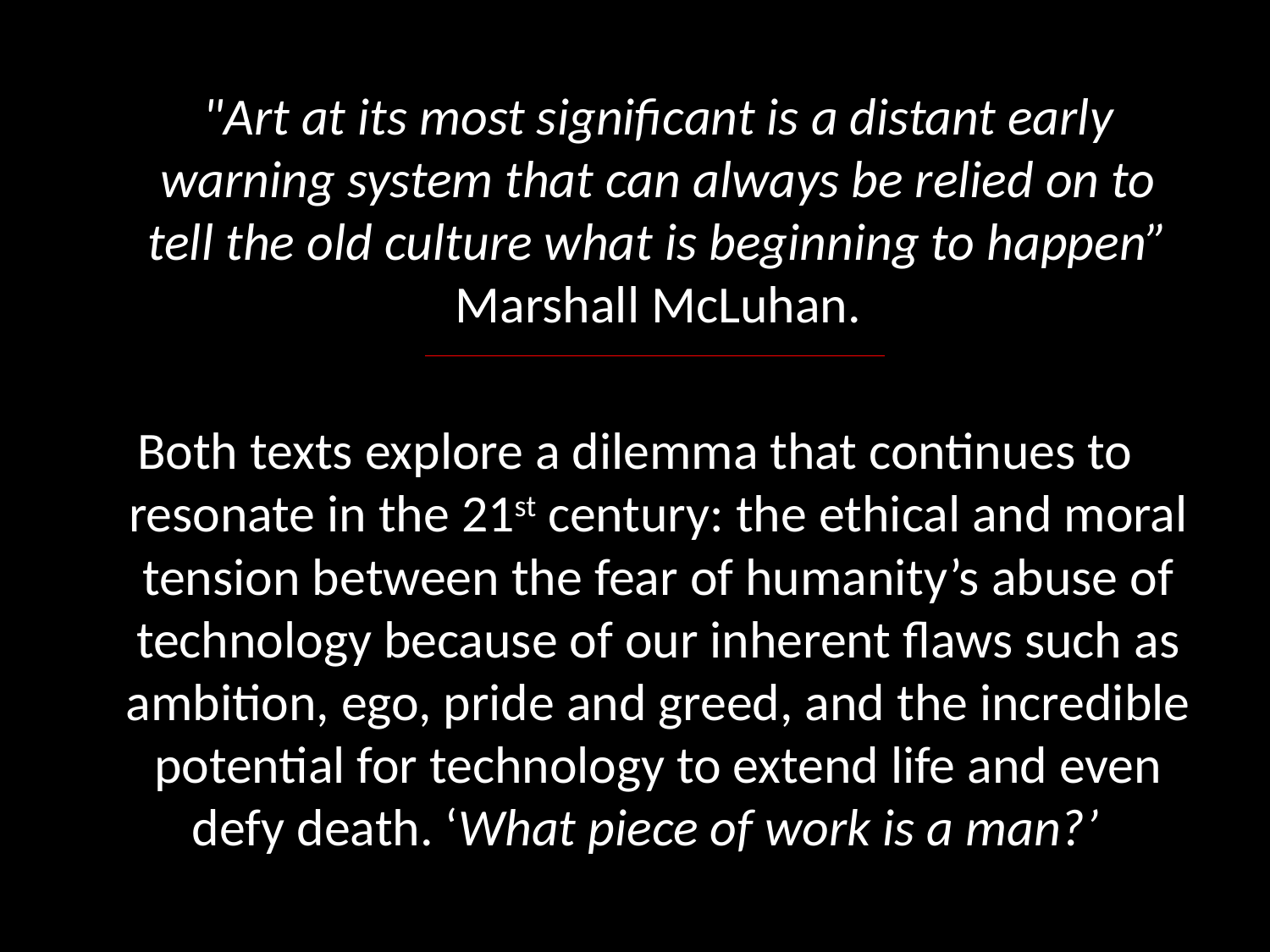

"Art at its most significant is a distant early warning system that can always be relied on to tell the old culture what is beginning to happen” Marshall McLuhan.

Both texts explore a dilemma that continues to resonate in the 21st century: the ethical and moral tension between the fear of humanity’s abuse of technology because of our inherent flaws such as ambition, ego, pride and greed, and the incredible potential for technology to extend life and even defy death. ‘What piece of work is a man?’.